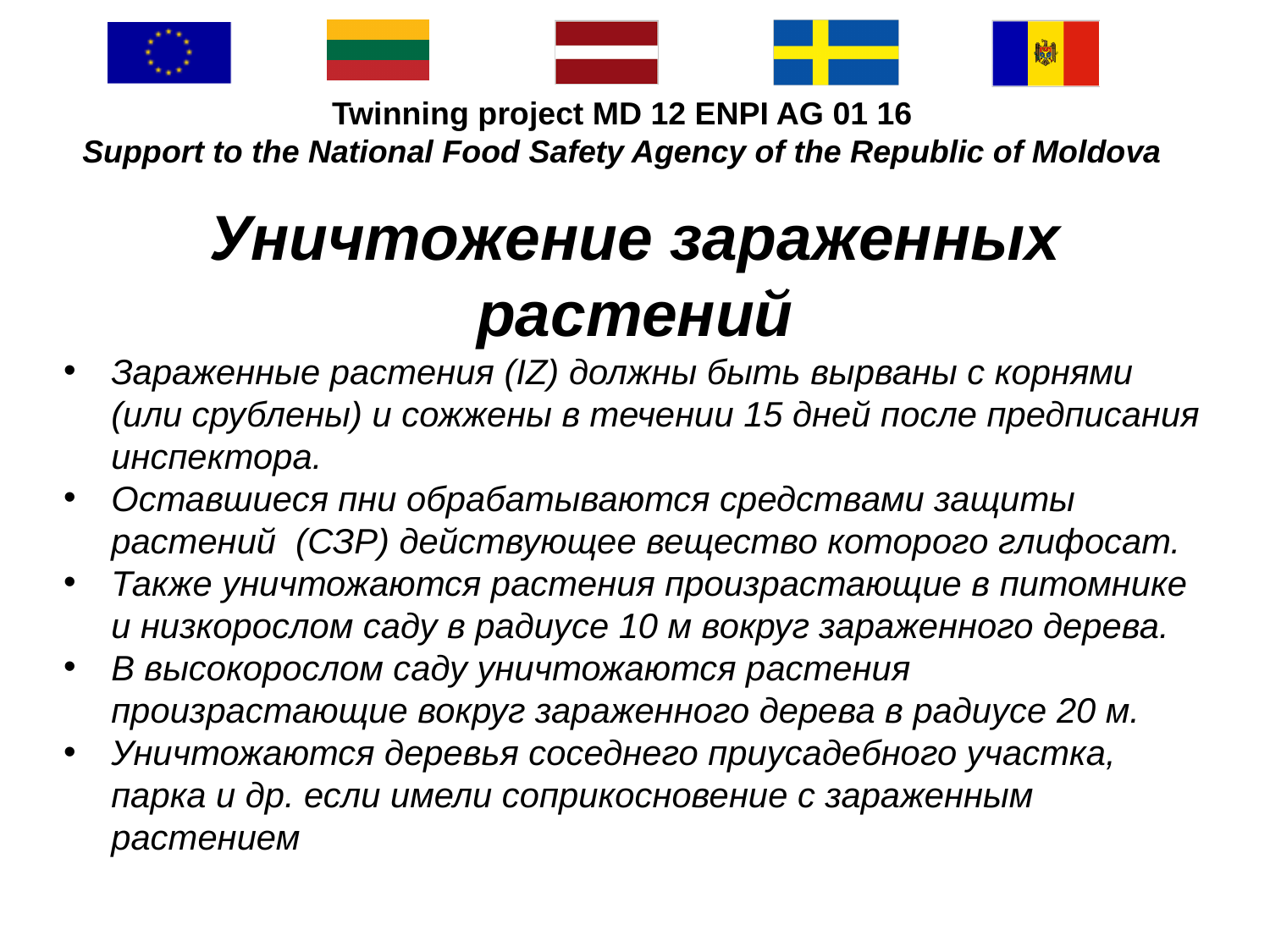

#
Уничтожение зараженных растений
Зараженные растения (IZ) должны быть вырваны с корнями (или срублены) и сожжены в течении 15 дней после предписания инспектора.
Оставшиеся пни обрабатываются средствами защиты растений  (СЗР) действующее вещество которого глифосат.
Также уничтожаются растения произрастающие в питомнике и низкорослом саду в радиусе 10 м вокруг зараженного дерева.
В высокорослом саду уничтожаются растения произрастающие вокруг зараженного дерева в радиусе 20 м.
Уничтожаются деревья соседнего приусадебного участка, парка и др. если имели соприкосновение с зараженным растением